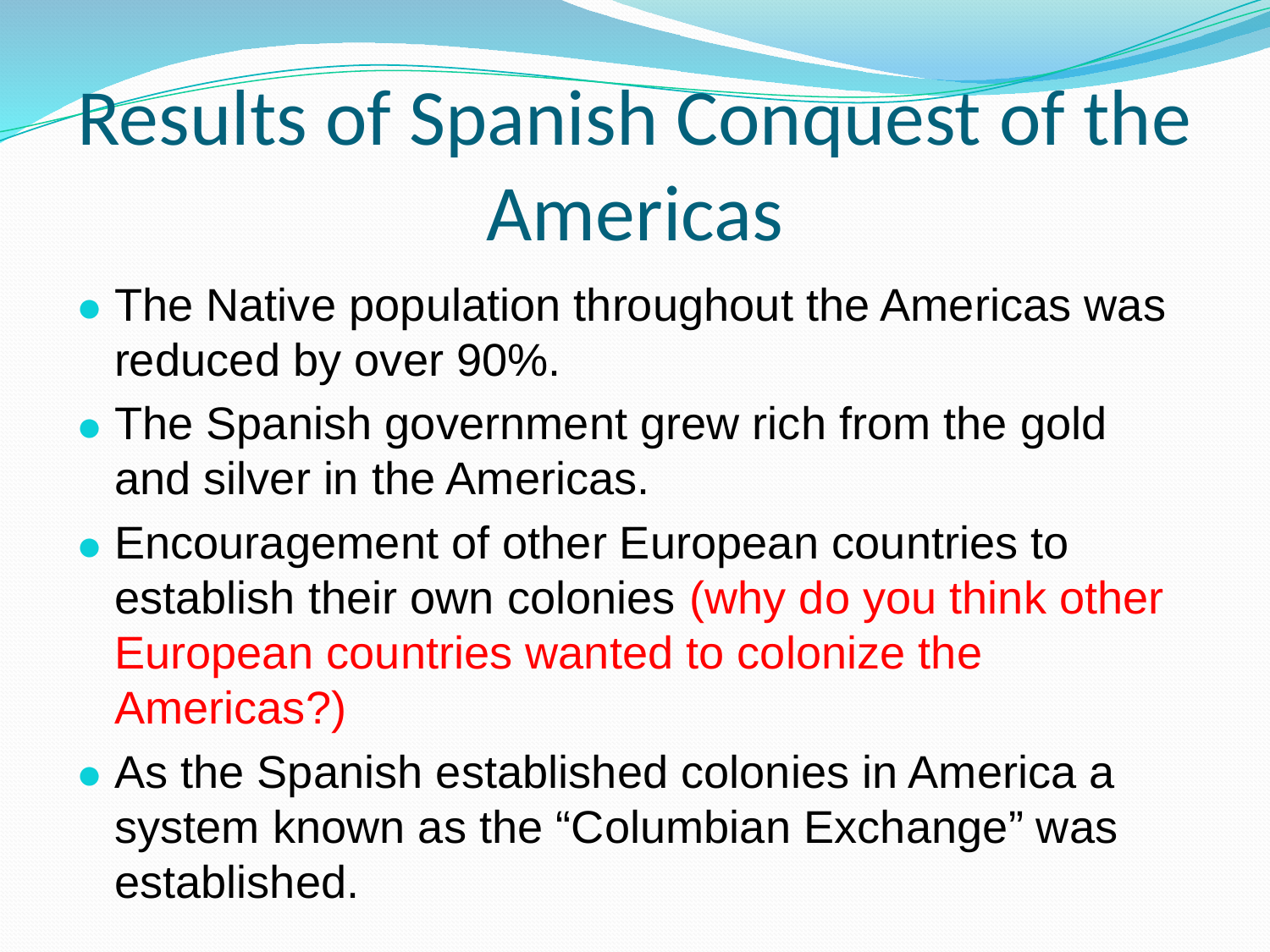

# Results of Spanish Conquest of the Americas
The Native population throughout the Americas was reduced by over 90%.
The Spanish government grew rich from the gold and silver in the Americas.
Encouragement of other European countries to establish their own colonies (why do you think other European countries wanted to colonize the Americas?)
As the Spanish established colonies in America a system known as the “Columbian Exchange” was established.